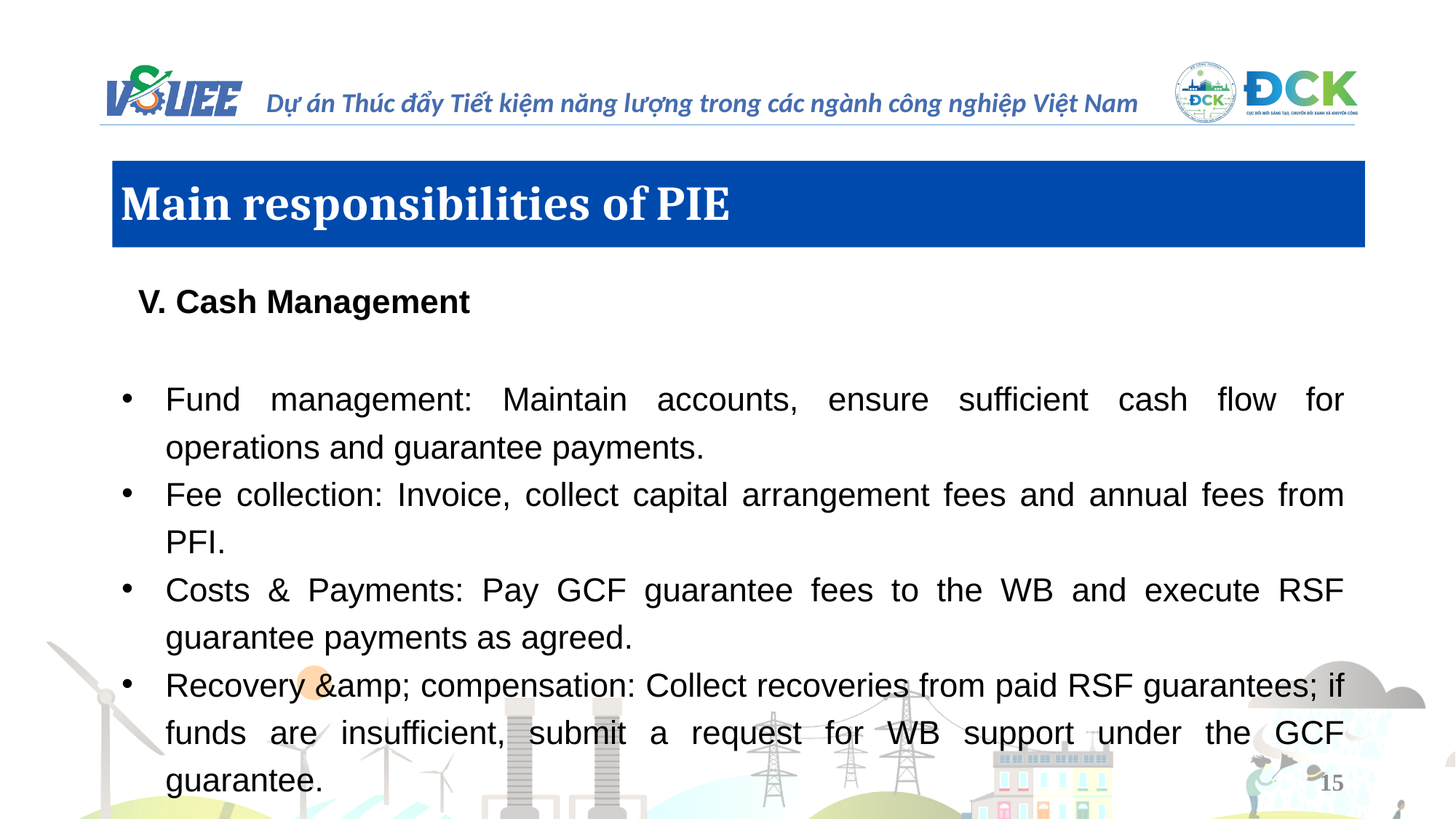

Main responsibilities of PIE
V. Cash Management

Fund management: Maintain accounts, ensure sufficient cash flow for operations and guarantee payments.
Fee collection: Invoice, collect capital arrangement fees and annual fees from PFI.
Costs & Payments: Pay GCF guarantee fees to the WB and execute RSF guarantee payments as agreed.
Recovery &amp; compensation: Collect recoveries from paid RSF guarantees; if funds are insufficient, submit a request for WB support under the GCF guarantee.

15